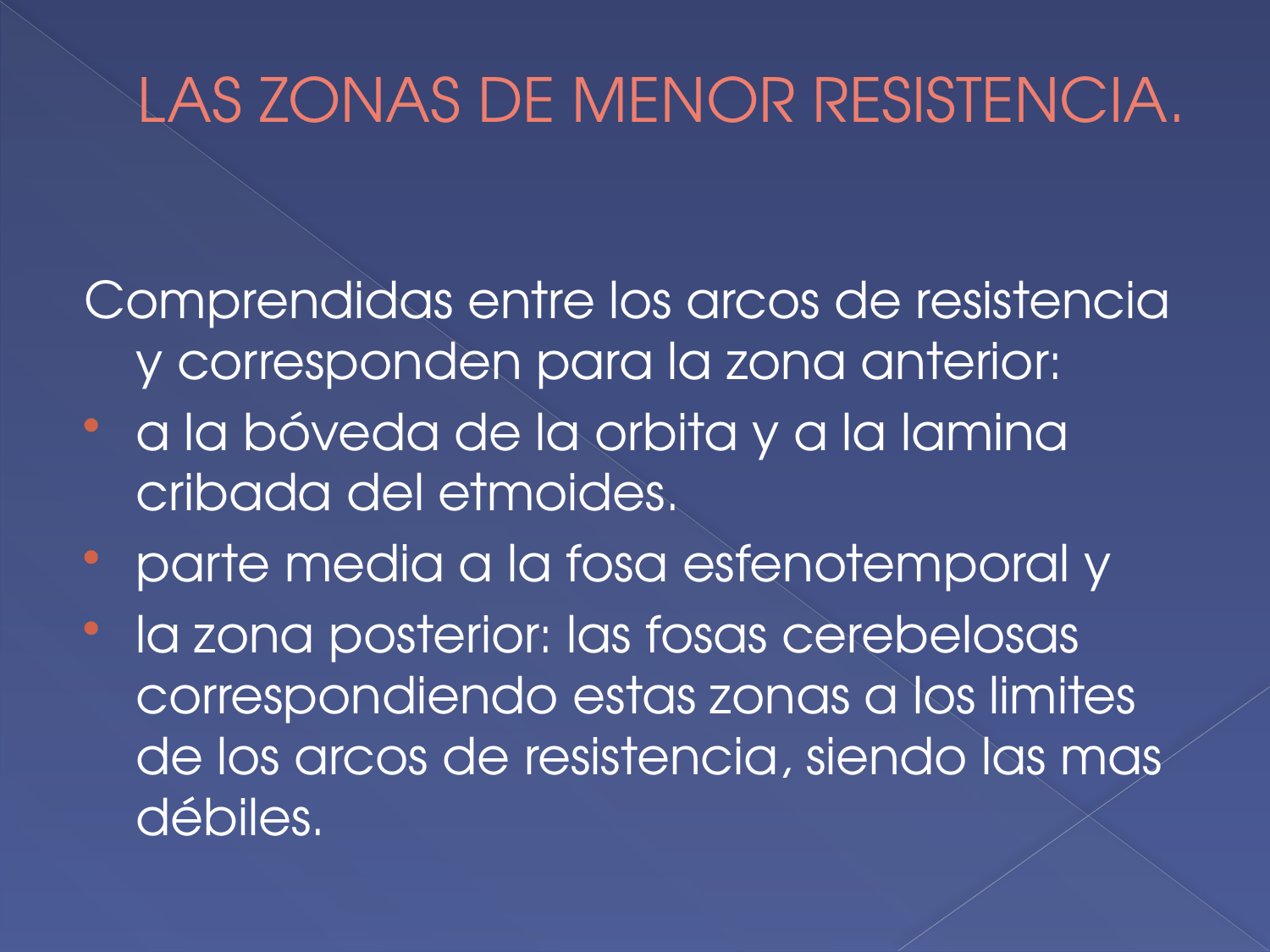

# LAS ZONAS DE MENOR RESISTENCIA.
Comprendidas entre los arcos de resistencia y corresponden para la zona anterior:
a la bóveda de la orbita y a la lamina cribada del etmoides.
parte media a la fosa esfenotemporal y
la zona posterior: las fosas cerebelosas correspondiendo estas zonas a los limites de los arcos de resistencia, siendo las mas débiles.